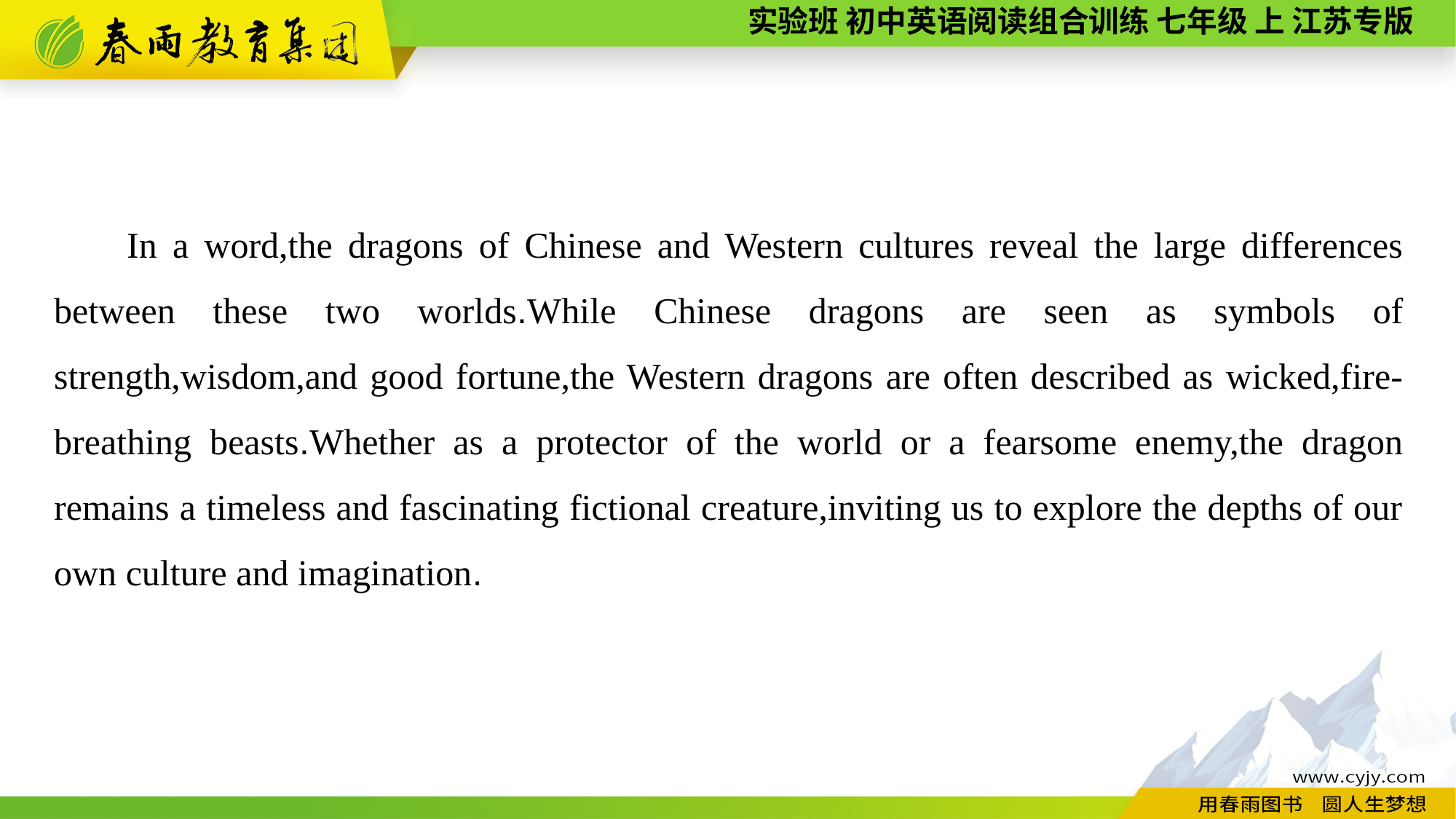

In a word,the dragons of Chinese and Western cultures reveal the large differences between these two worlds.While Chinese dragons are seen as symbols of strength,wisdom,and good fortune,the Western dragons are often described as wicked,fire-breathing beasts.Whether as a protector of the world or a fearsome enemy,the dragon remains a timeless and fascinating fictional creature,inviting us to explore the depths of our own culture and imagination.